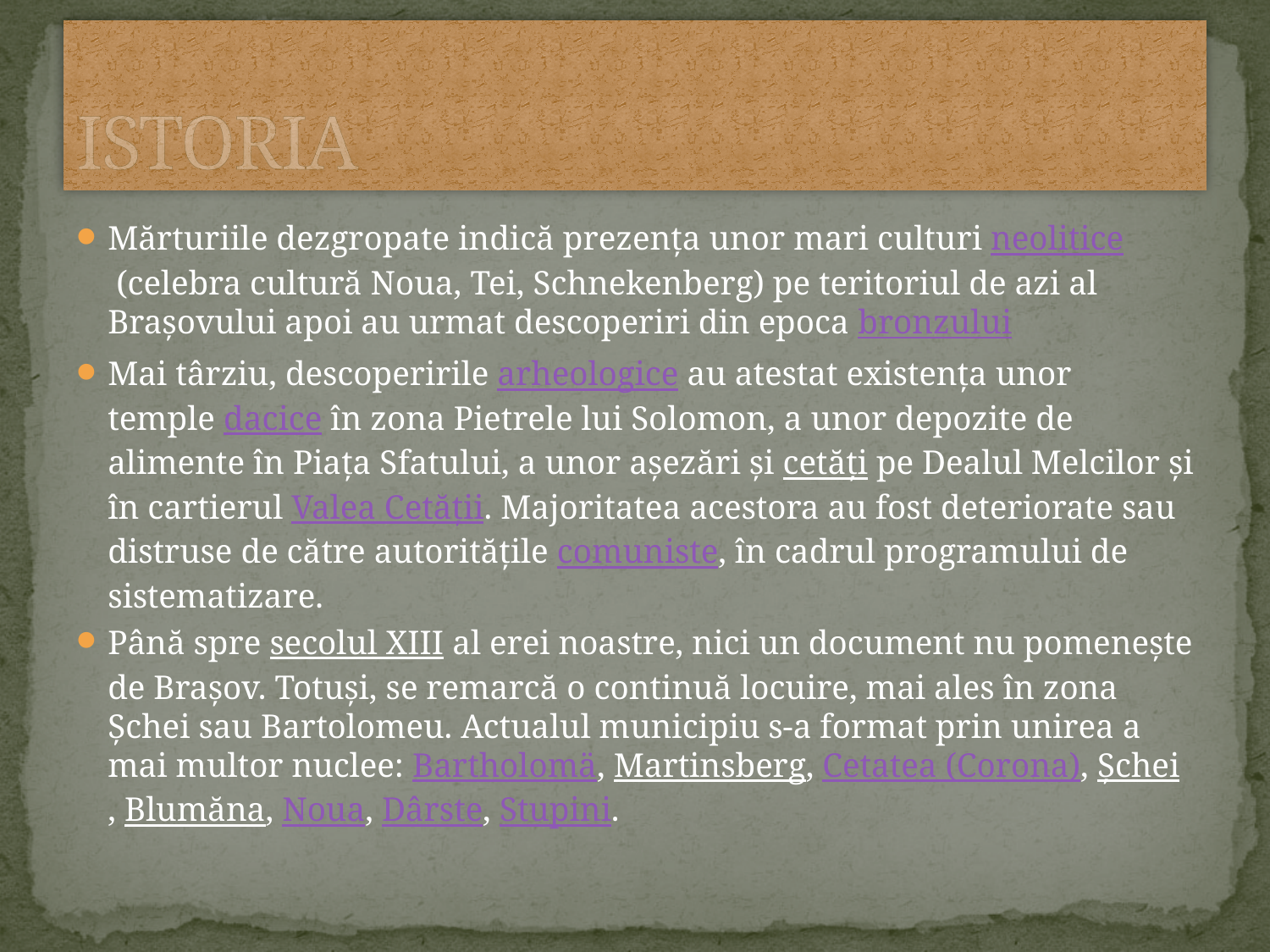

# ISTORIA
Mărturiile dezgropate indică prezența unor mari culturi neolitice (celebra cultură Noua, Tei, Schnekenberg) pe teritoriul de azi al Brașovului apoi au urmat descoperiri din epoca bronzului
Mai târziu, descoperirile arheologice au atestat existența unor temple dacice în zona Pietrele lui Solomon, a unor depozite de alimente în Piața Sfatului, a unor așezări și cetăți pe Dealul Melcilor și în cartierul Valea Cetății. Majoritatea acestora au fost deteriorate sau distruse de către autoritățile comuniste, în cadrul programului de sistematizare.
Până spre secolul XIII al erei noastre, nici un document nu pomenește de Brașov. Totuși, se remarcă o continuă locuire, mai ales în zona Șchei sau Bartolomeu. Actualul municipiu s-a format prin unirea a mai multor nuclee: Bartholomä, Martinsberg, Cetatea (Corona), Șchei, Blumăna, Noua, Dârste, Stupini.